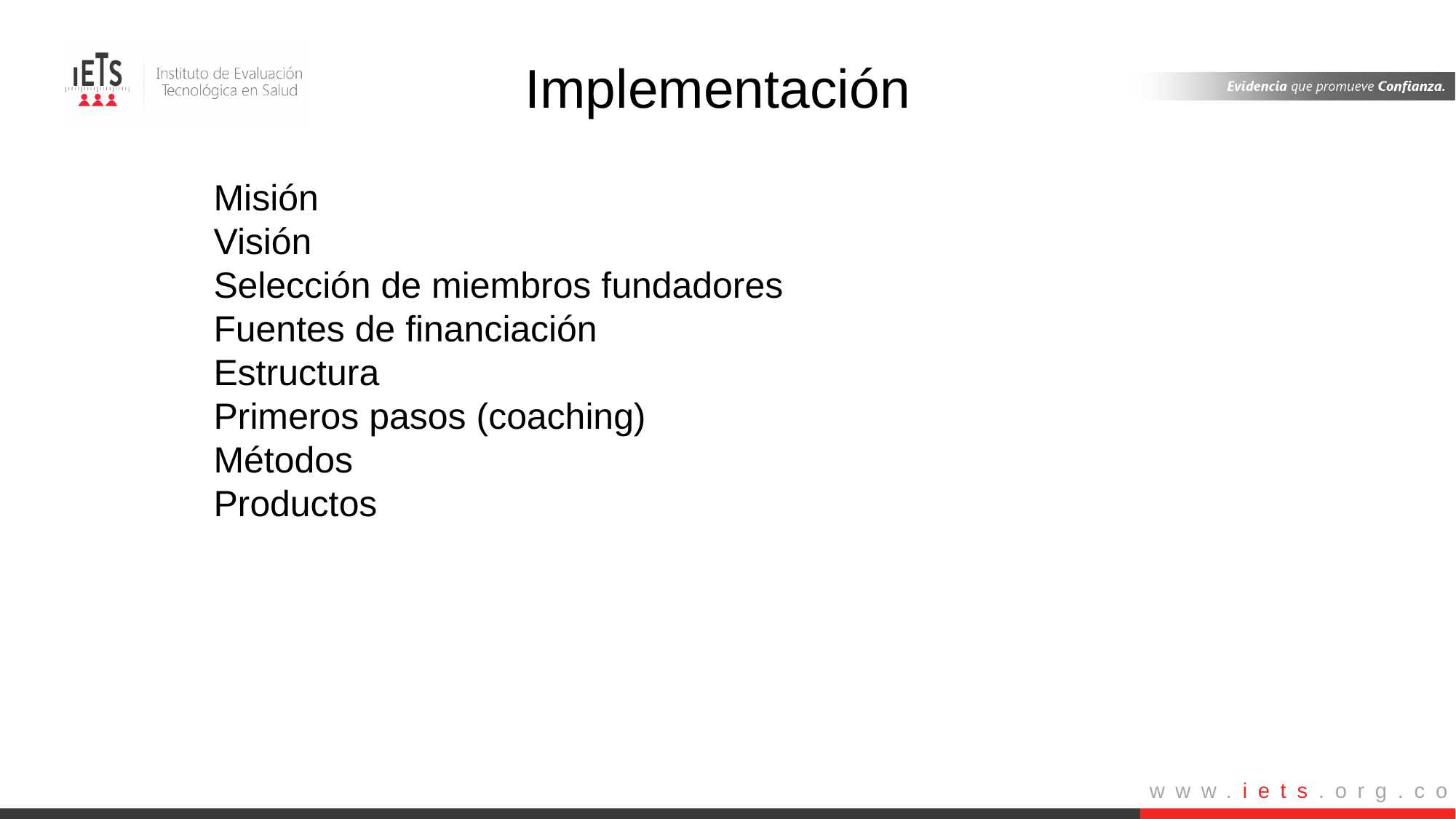

# Implementación
Misión
Visión
Selección de miembros fundadores
Fuentes de financiación
Estructura
Primeros pasos (coaching)
Métodos
Productos